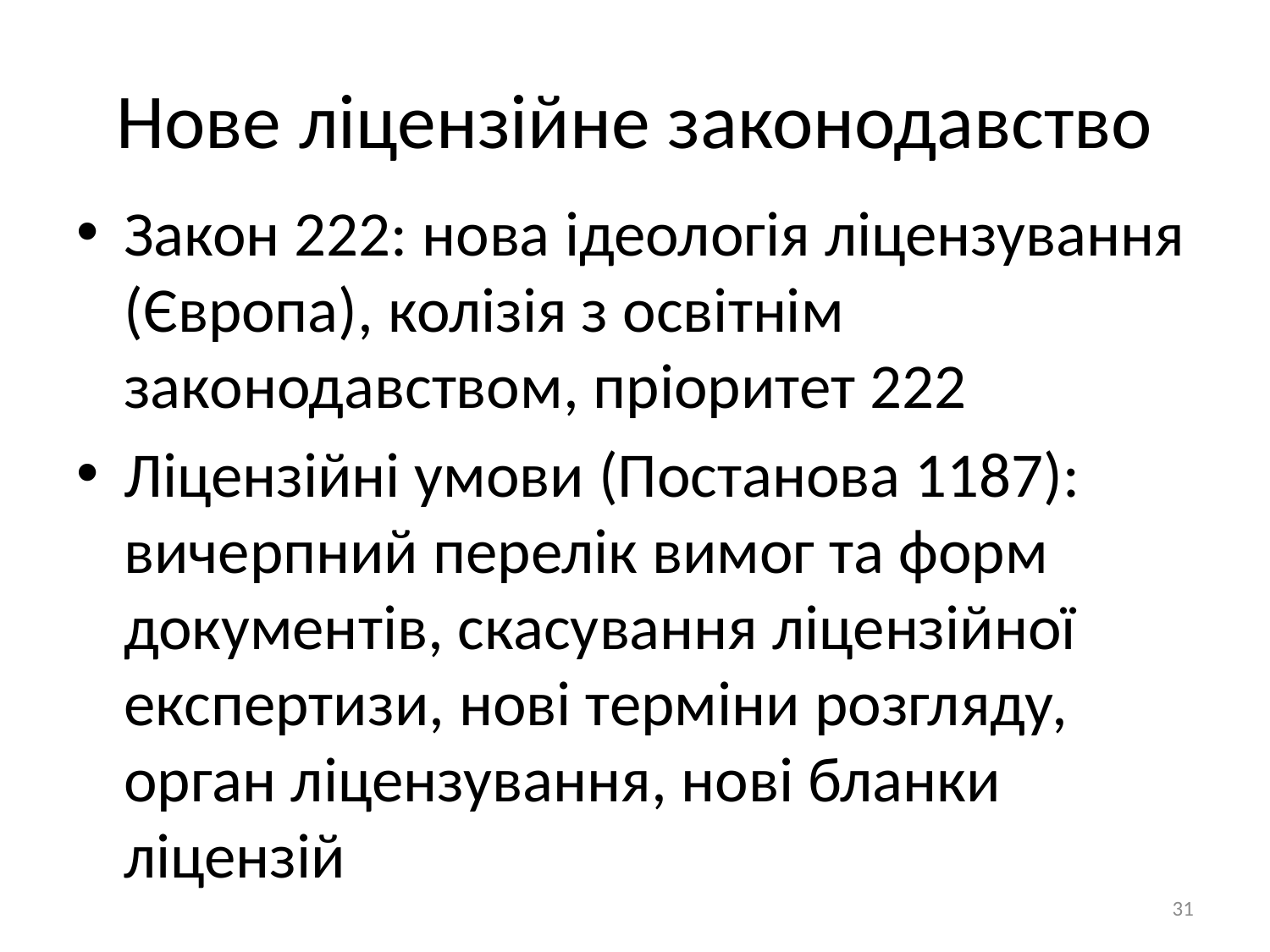

# Нове ліцензійне законодавство
Закон 222: нова ідеологія ліцензування (Європа), колізія з освітнім законодавством, пріоритет 222
Ліцензійні умови (Постанова 1187): вичерпний перелік вимог та форм документів, скасування ліцензійної експертизи, нові терміни розгляду, орган ліцензування, нові бланки ліцензій
31